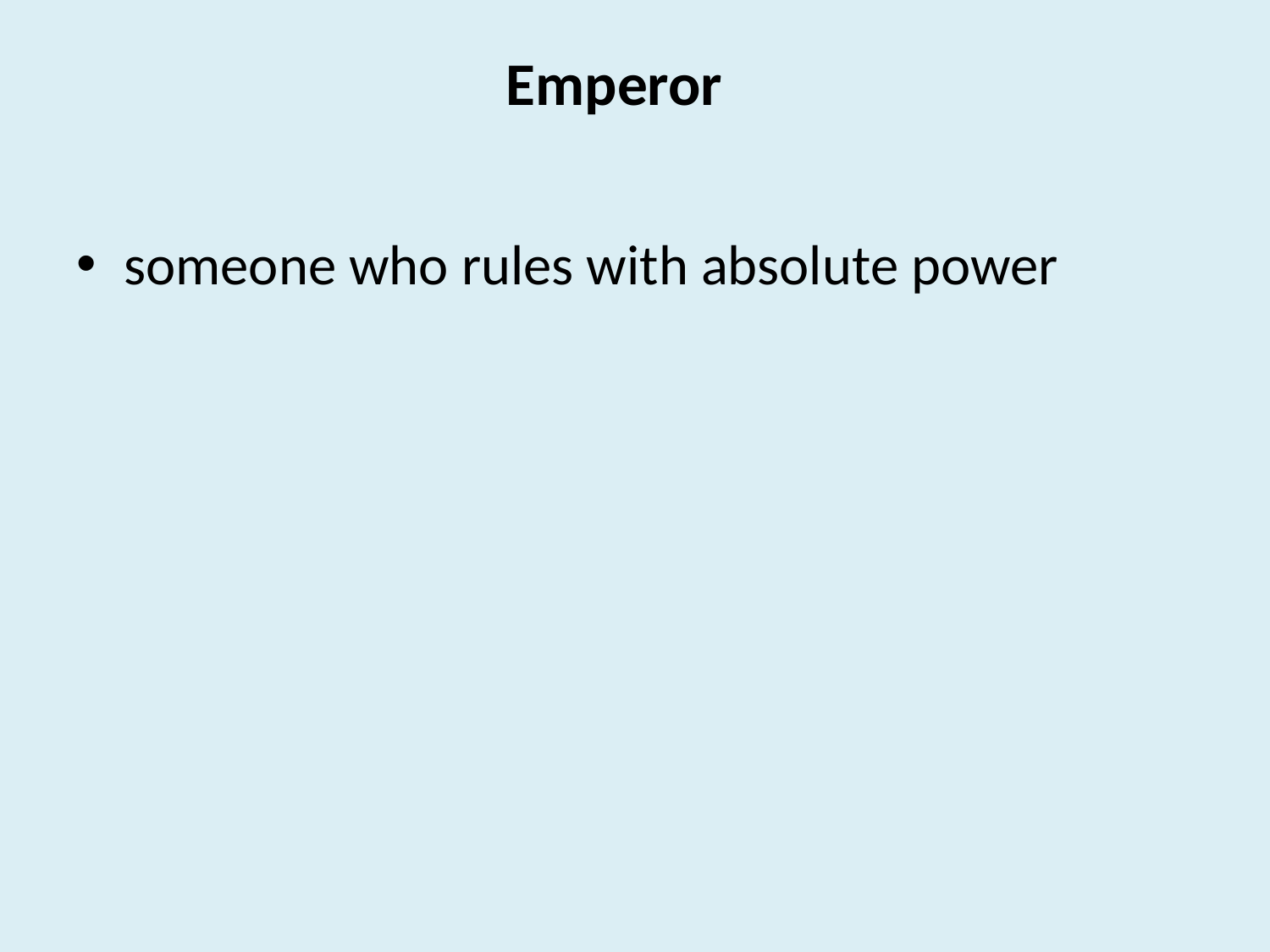

# Emperor
someone who rules with absolute power